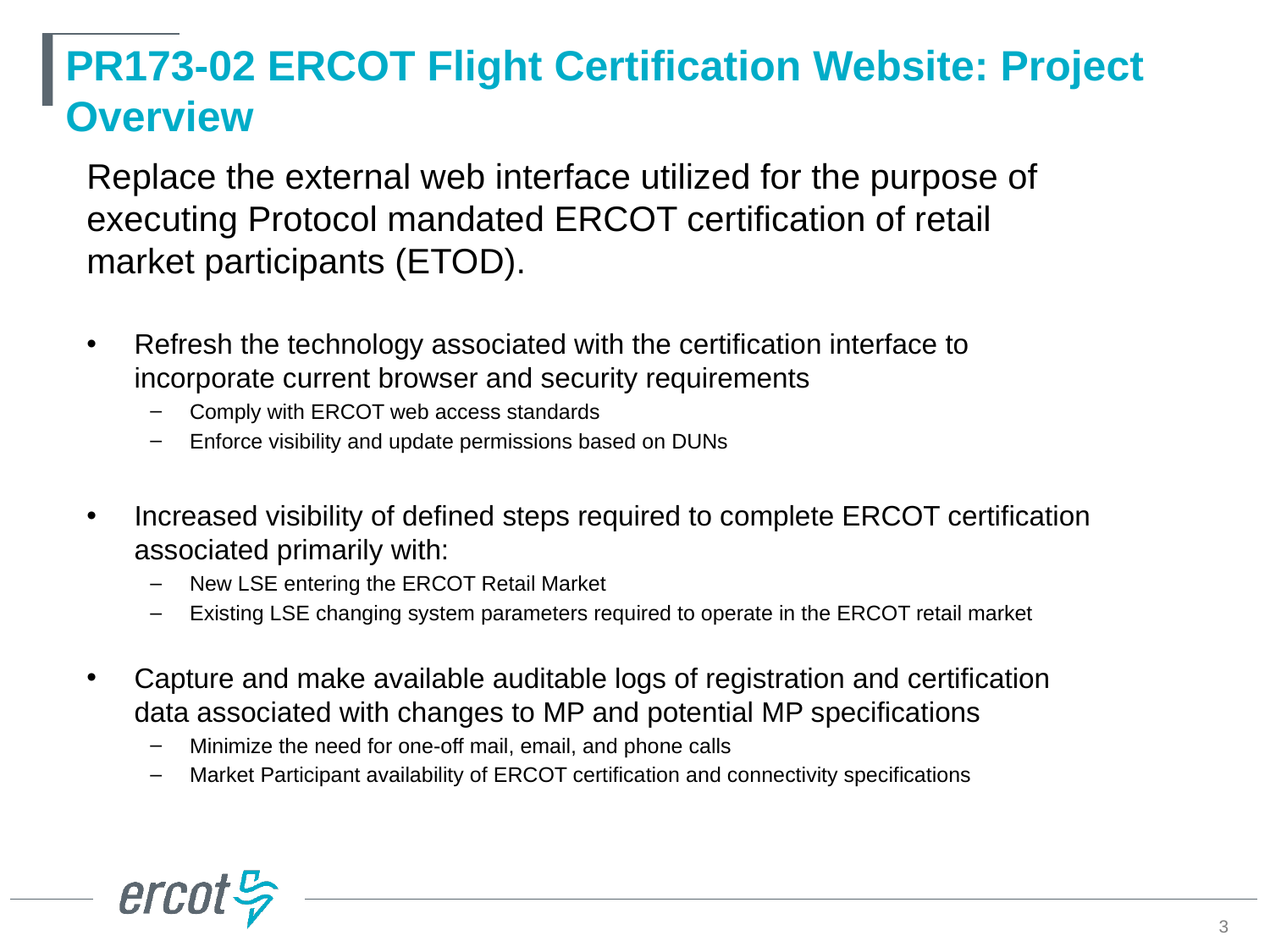

# PR173-02 ERCOT Flight Certification Website: Project Overview
Replace the external web interface utilized for the purpose of executing Protocol mandated ERCOT certification of retail market participants (ETOD).

Refresh the technology associated with the certification interface to incorporate current browser and security requirements
Comply with ERCOT web access standards
Enforce visibility and update permissions based on DUNs

Increased visibility of defined steps required to complete ERCOT certification associated primarily with:
New LSE entering the ERCOT Retail Market
Existing LSE changing system parameters required to operate in the ERCOT retail market

Capture and make available auditable logs of registration and certification data associated with changes to MP and potential MP specifications
Minimize the need for one-off mail, email, and phone calls
Market Participant availability of ERCOT certification and connectivity specifications